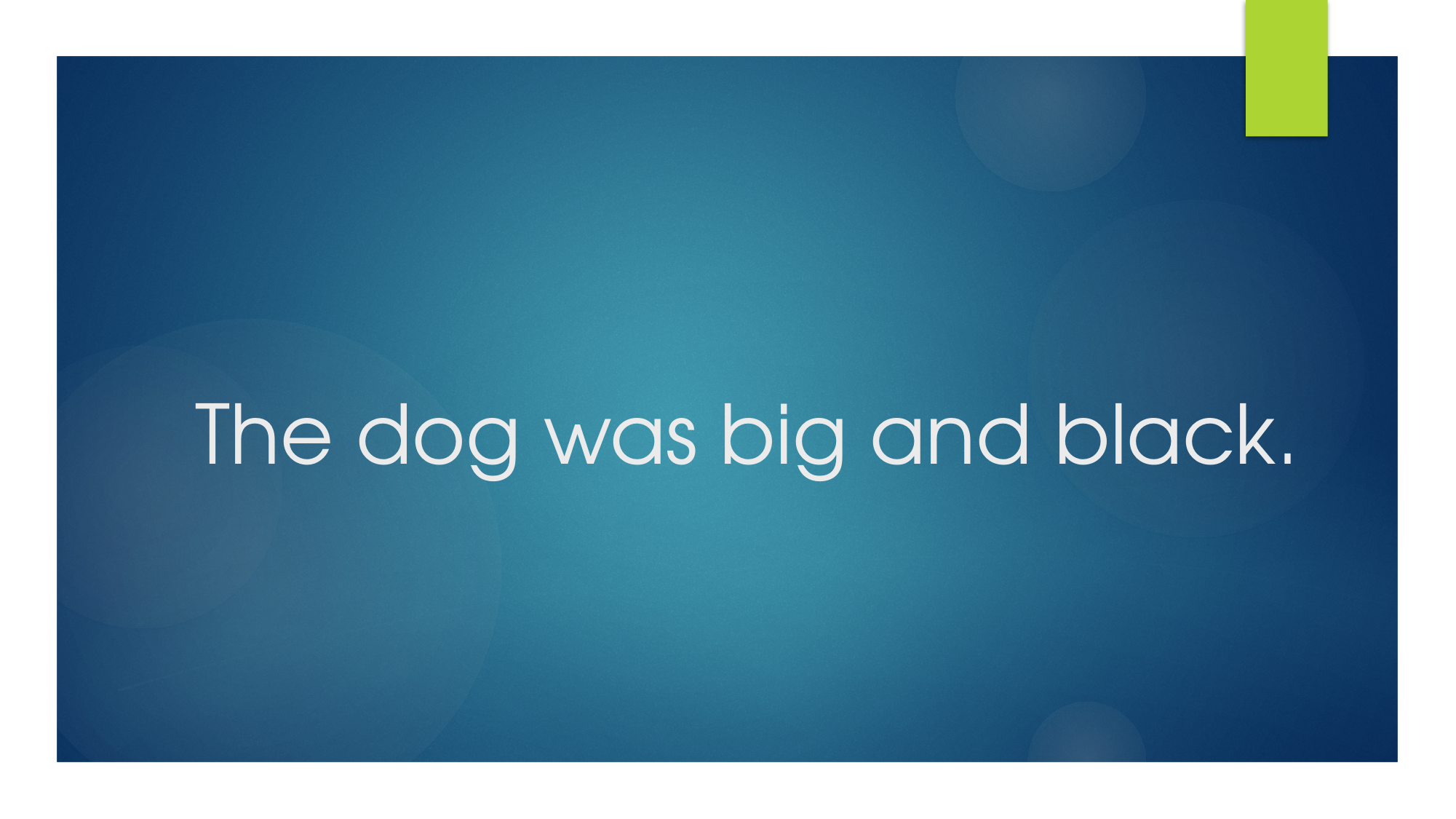

# The dog was big and black.